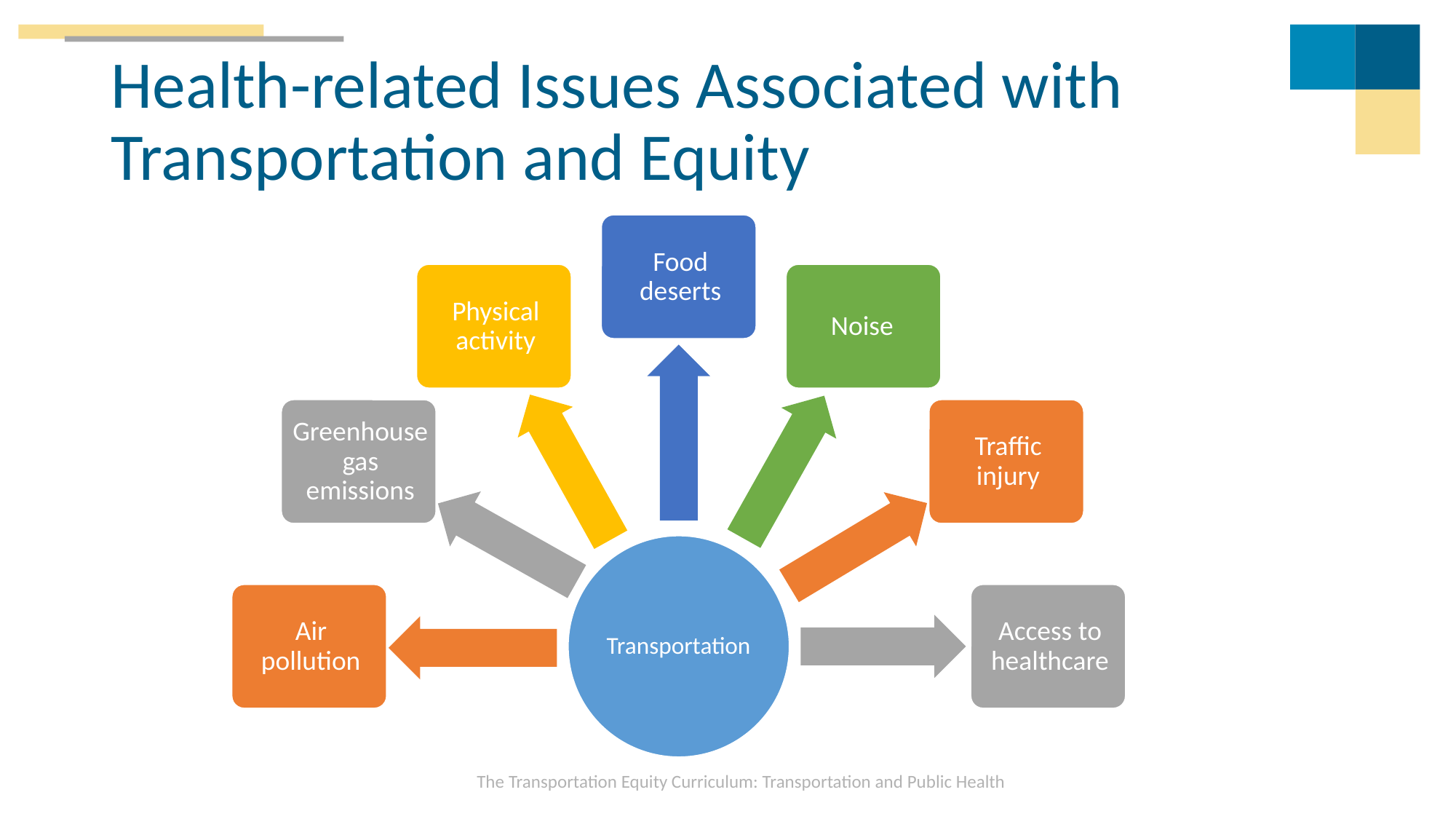

# Health-related Issues Associated with Transportation and Equity
Transportation
Air pollution
Greenhouse gas emissions
Physical activity
Food deserts
Noise
Traffic injury
Access to healthcare
The Transportation Equity Curriculum: Transportation and Public Health